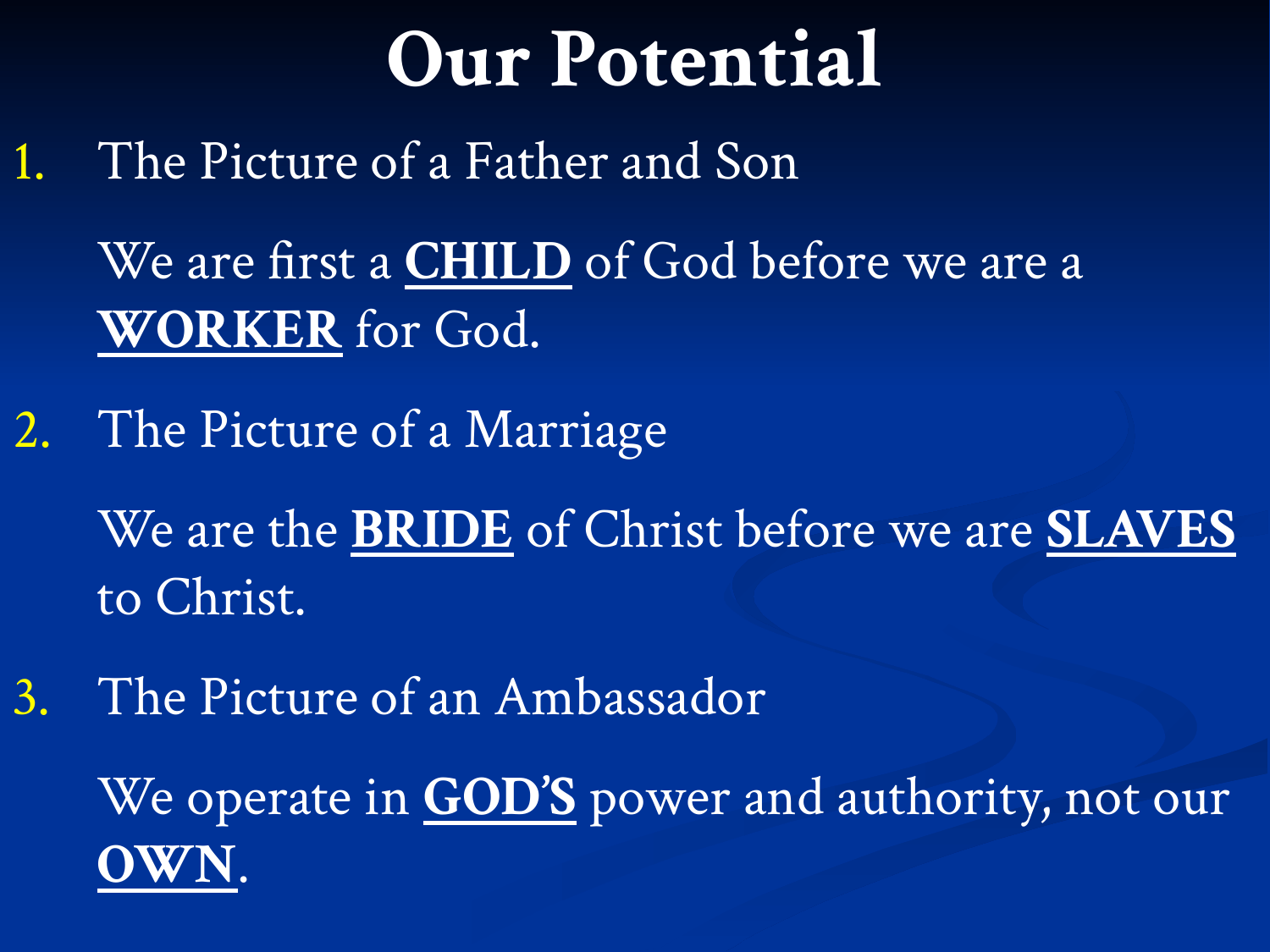

# Our Potential
The Picture of a Father and Son
	We are first a CHILD of God before we are a WORKER for God.
The Picture of a Marriage
	We are the BRIDE of Christ before we are SLAVES to Christ.
The Picture of an Ambassador
	We operate in GOD’S power and authority, not our OWN.